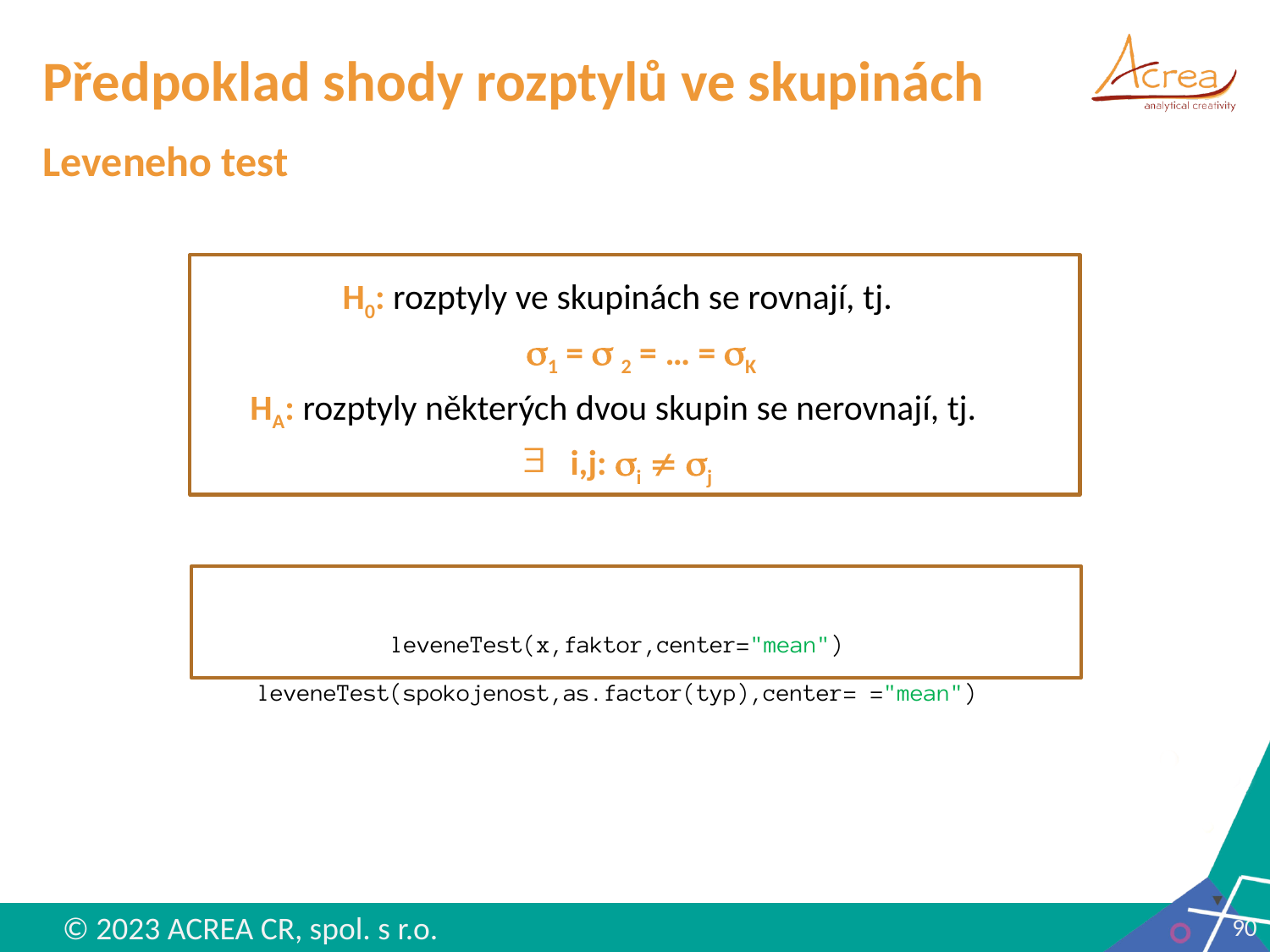

# Předpoklad shody rozptylů ve skupinách
Leveneho test

H0: rozptyly ve skupinách se rovnají, tj.
	σ1 = σ 2 = … = σK
HA: rozptyly některých dvou skupin se nerovnají, tj.
i,j: σi ≠ σj

leveneTest(x,faktor,center="mean")
leveneTest(spokojenost,as.factor(typ),center= ="mean")

90